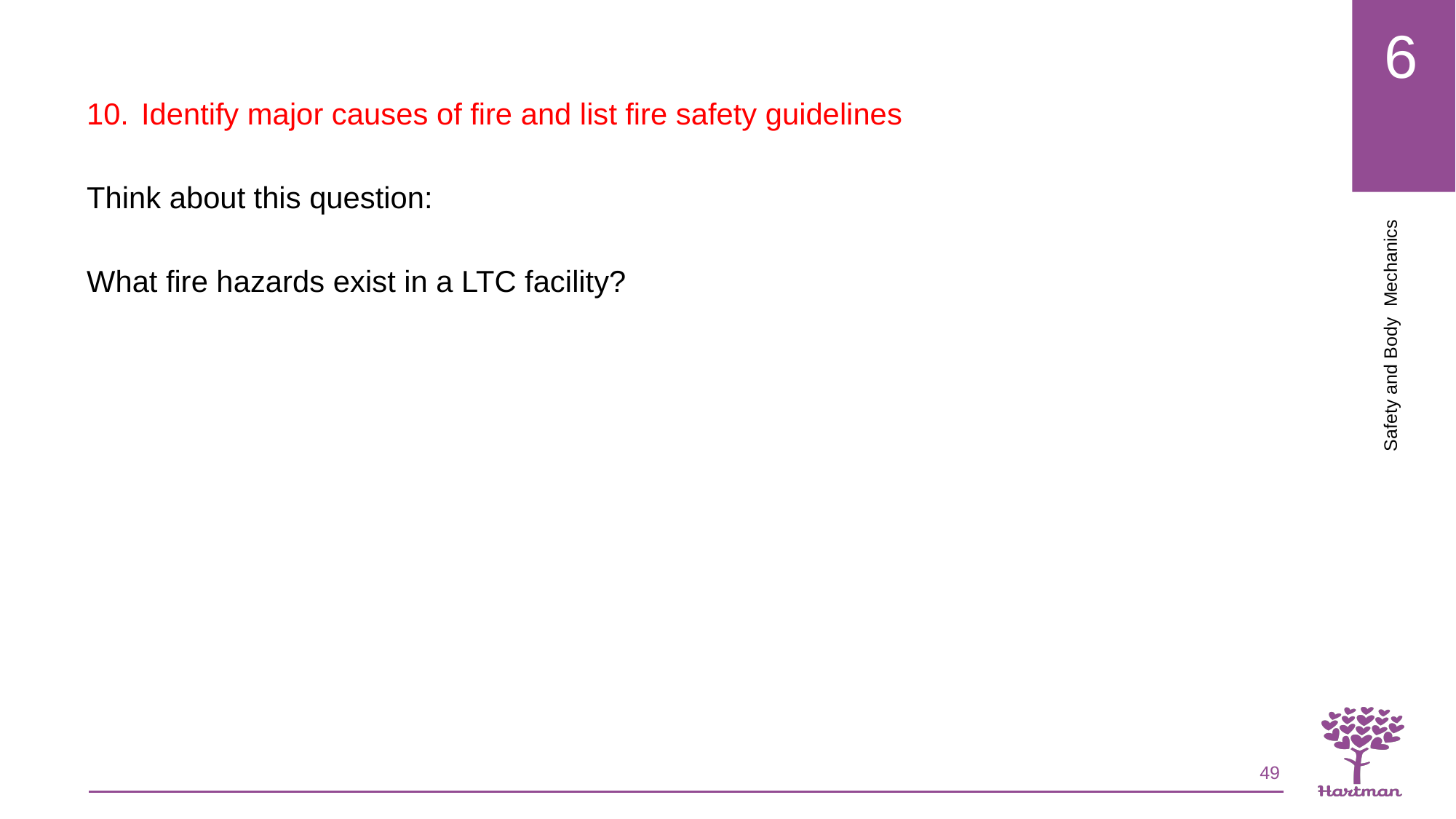

Identify major causes of fire and list fire safety guidelines

Think about this question:

What fire hazards exist in a LTC facility?

49